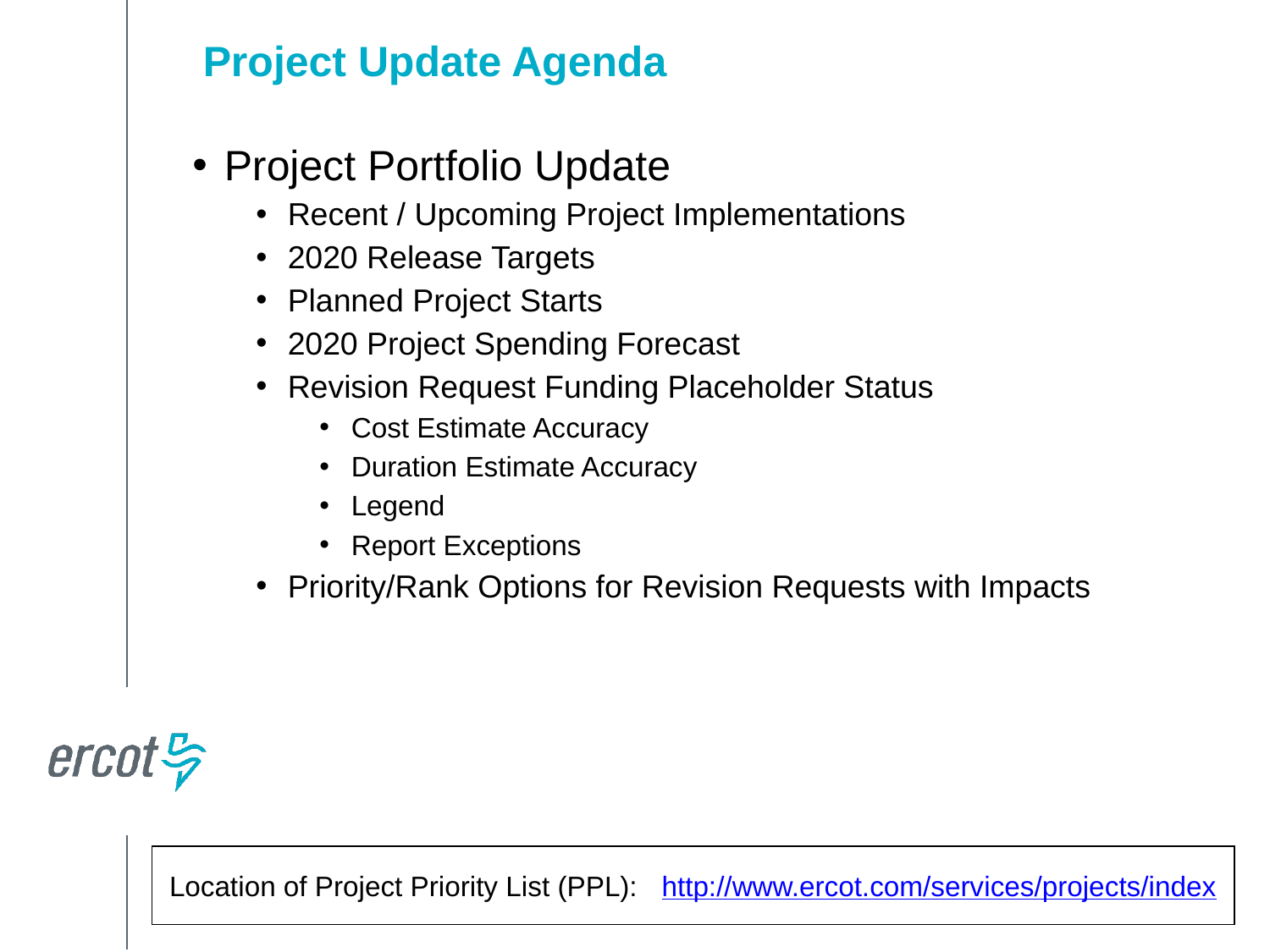

Project Update Agenda
Project Portfolio Update
Recent / Upcoming Project Implementations
2020 Release Targets
Planned Project Starts
2020 Project Spending Forecast
Revision Request Funding Placeholder Status
Cost Estimate Accuracy
Duration Estimate Accuracy
Legend
Report Exceptions
Priority/Rank Options for Revision Requests with Impacts

Location of Project Priority List (PPL):   http://www.ercot.com/services/projects/index